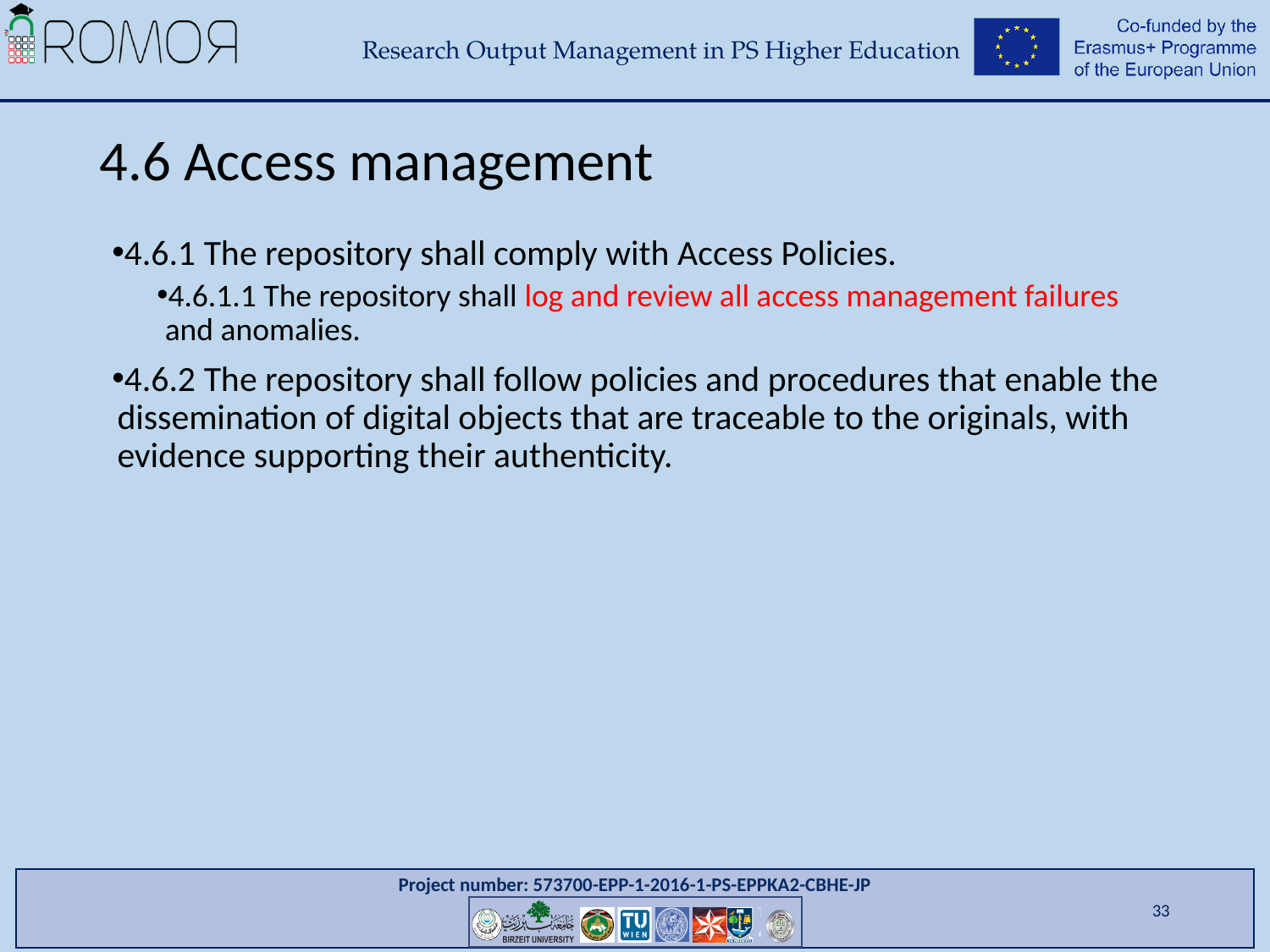

# 4.6 Access management
4.6.1 The repository shall comply with Access Policies.
4.6.1.1 The repository shall log and review all access management failures and anomalies.
4.6.2 The repository shall follow policies and procedures that enable the dissemination of digital objects that are traceable to the originals, with evidence supporting their authenticity.
33